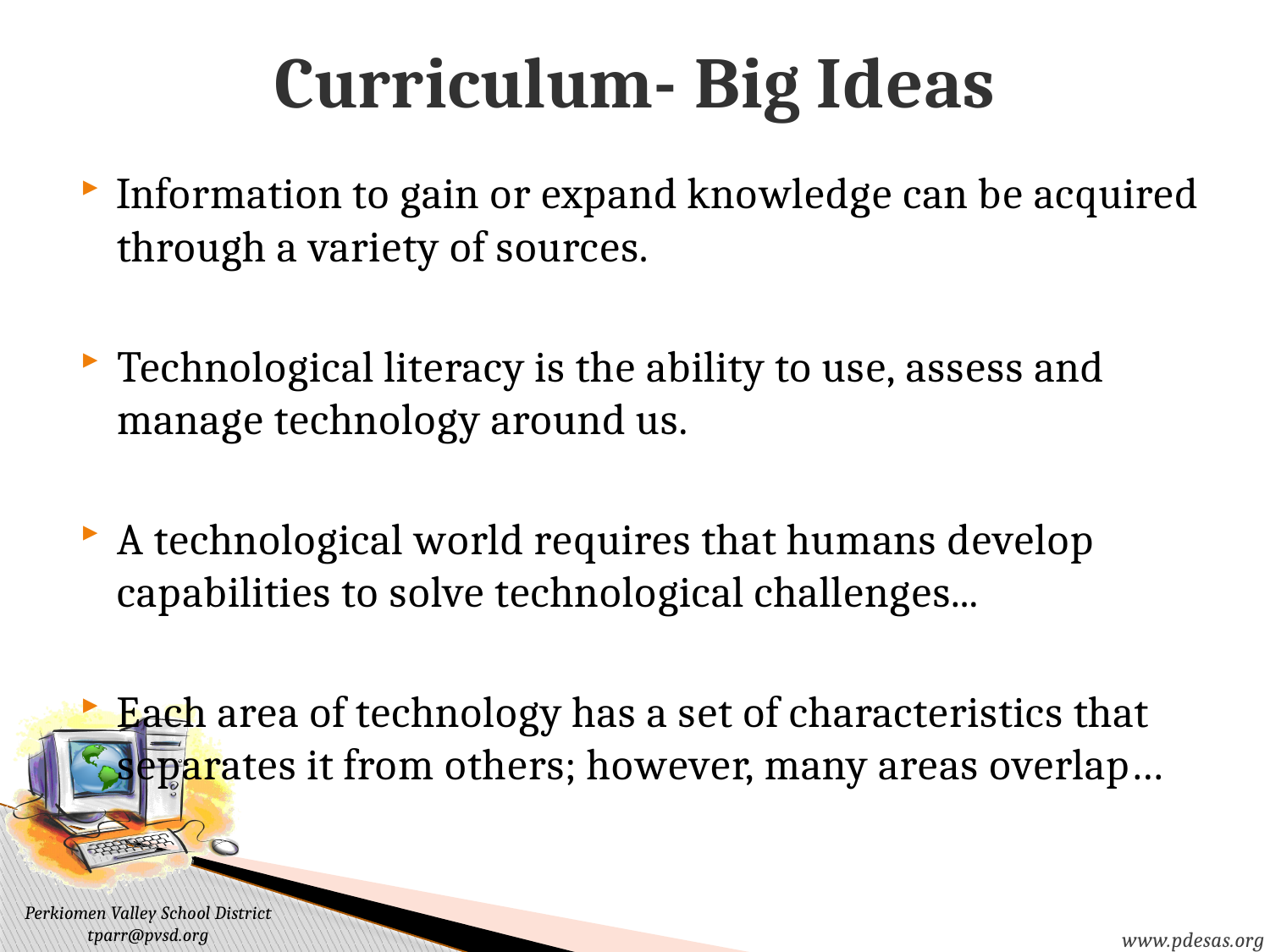

# Curriculum- Big Ideas
Information to gain or expand knowledge can be acquired through a variety of sources.

Technological literacy is the ability to use, assess and manage technology around us.

A technological world requires that humans develop capabilities to solve technological challenges...

Each area of technology has a set of characteristics that separates it from others; however, many areas overlap…
www.pdesas.org